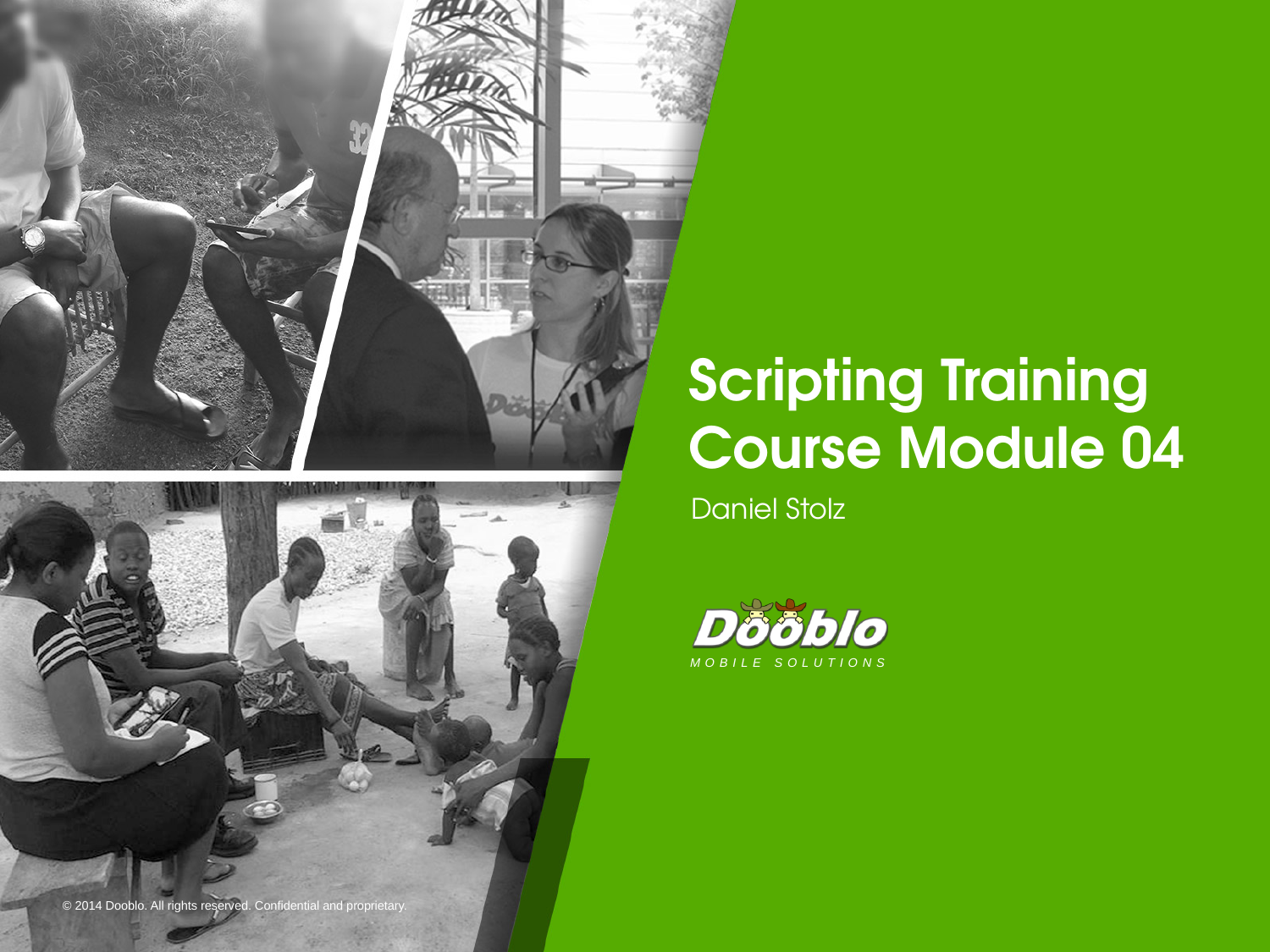

# Scripting Training Course Module 04
Daniel Stolz